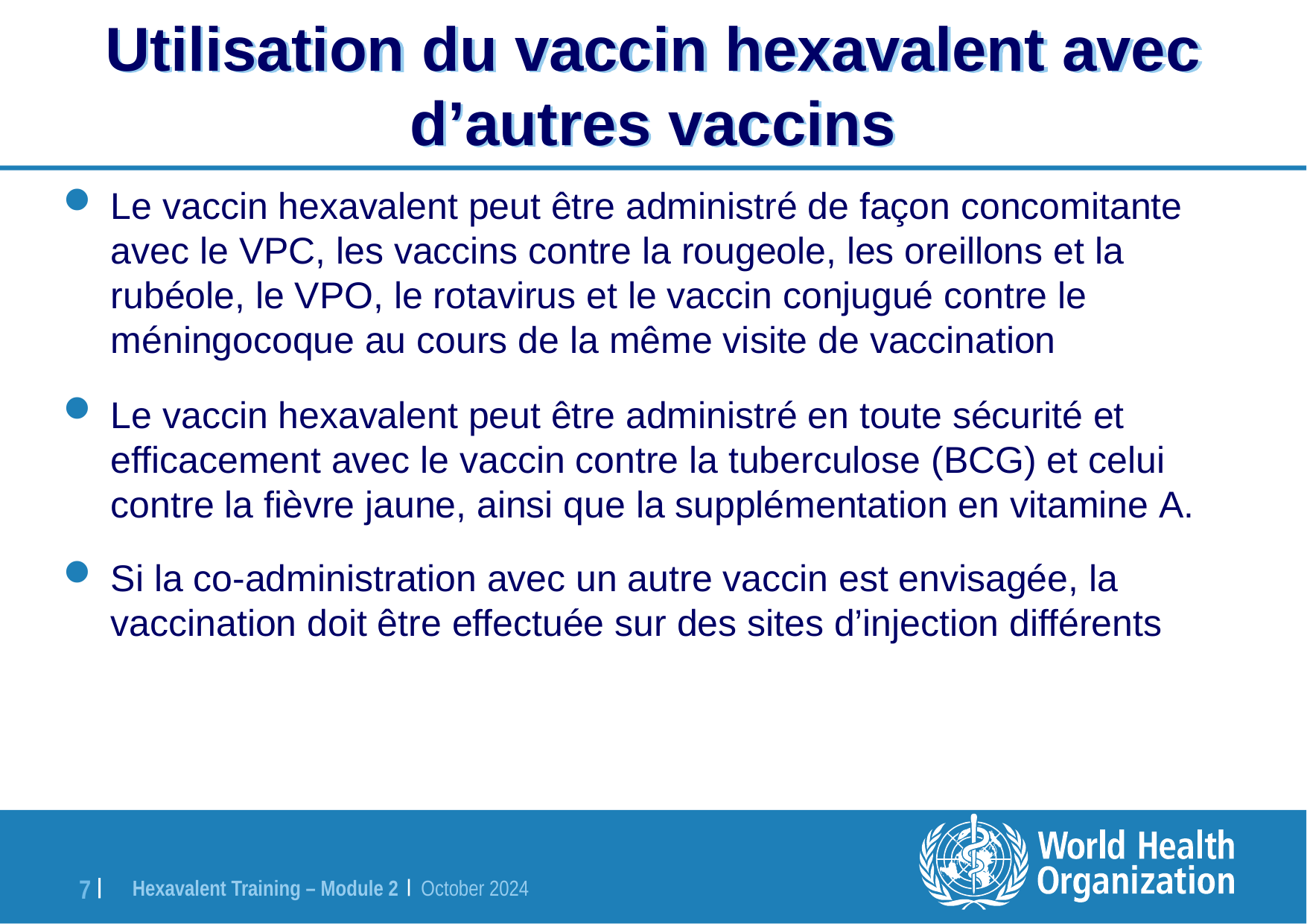

# Utilisation du vaccin hexavalent avec d’autres vaccins
Le vaccin hexavalent peut être administré de façon concomitante avec le VPC, les vaccins contre la rougeole, les oreillons et la rubéole, le VPO, le rotavirus et le vaccin conjugué contre le méningocoque au cours de la même visite de vaccination
Le vaccin hexavalent peut être administré en toute sécurité et efficacement avec le vaccin contre la tuberculose (BCG) et celui contre la fièvre jaune, ainsi que la supplémentation en vitamine A.
Si la co-administration avec un autre vaccin est envisagée, la vaccination doit être effectuée sur des sites d’injection différents